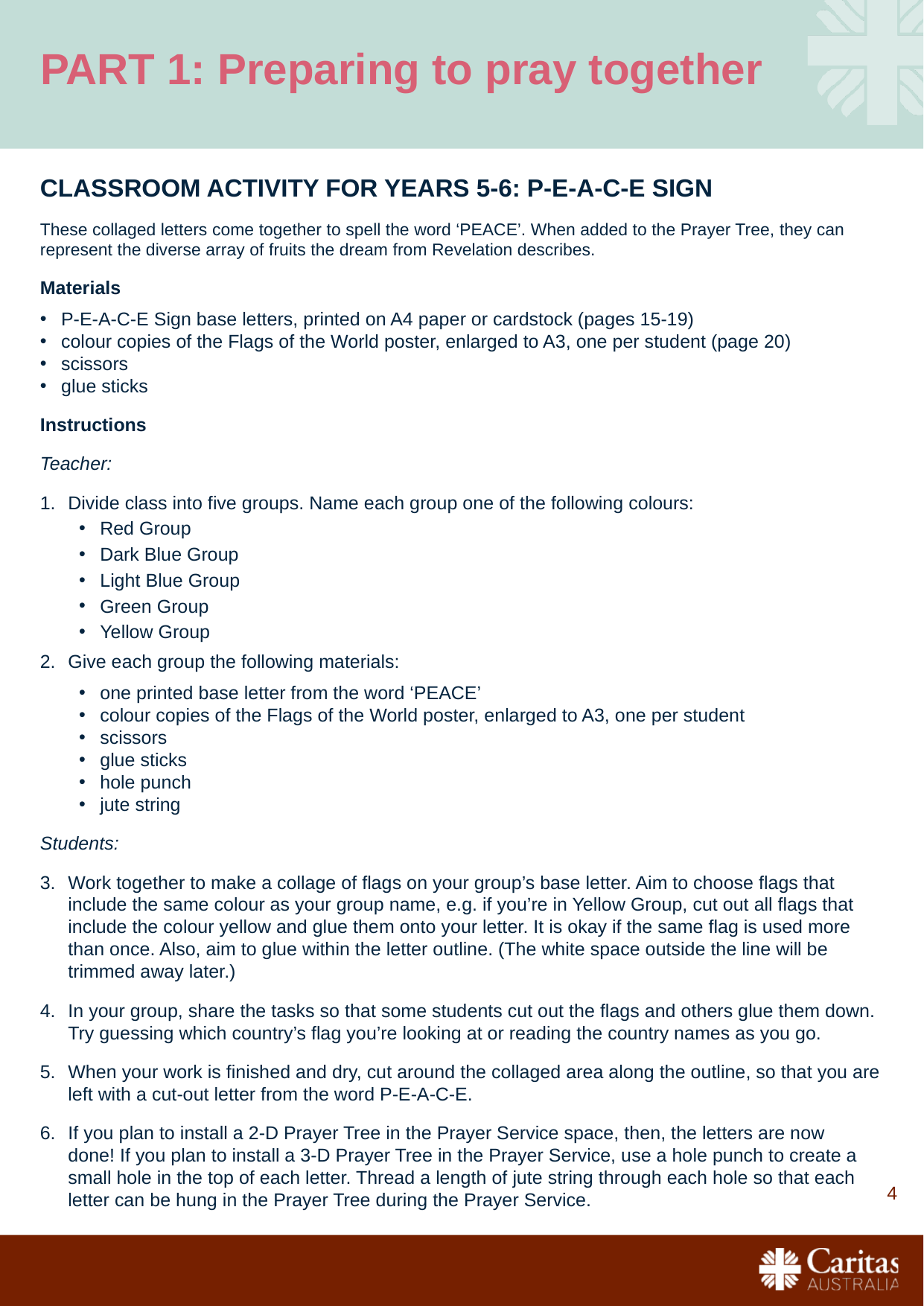

PART 1: Preparing to pray together
CLASSROOM ACTIVITY FOR YEARS 5-6: P-E-A-C-E SIGN
These collaged letters come together to spell the word ‘PEACE’. When added to the Prayer Tree, they can represent the diverse array of fruits the dream from Revelation describes.
Materials
P-E-A-C-E Sign base letters, printed on A4 paper or cardstock (pages 15-19)
colour copies of the Flags of the World poster, enlarged to A3, one per student (page 20)
scissors
glue sticks
Instructions
Teacher:
Divide class into five groups. Name each group one of the following colours:
Red Group
Dark Blue Group
Light Blue Group
Green Group
Yellow Group
Give each group the following materials:
one printed base letter from the word ‘PEACE’
colour copies of the Flags of the World poster, enlarged to A3, one per student
scissors
glue sticks
hole punch
jute string
Students:
Work together to make a collage of flags on your group’s base letter. Aim to choose flags that include the same colour as your group name, e.g. if you’re in Yellow Group, cut out all flags that include the colour yellow and glue them onto your letter. It is okay if the same flag is used more than once. Also, aim to glue within the letter outline. (The white space outside the line will be trimmed away later.)
In your group, share the tasks so that some students cut out the flags and others glue them down. Try guessing which country’s flag you’re looking at or reading the country names as you go.
When your work is finished and dry, cut around the collaged area along the outline, so that you are left with a cut-out letter from the word P-E-A-C-E.
If you plan to install a 2-D Prayer Tree in the Prayer Service space, then, the letters are now done! If you plan to install a 3-D Prayer Tree in the Prayer Service, use a hole punch to create a small hole in the top of each letter. Thread a length of jute string through each hole so that each letter can be hung in the Prayer Tree during the Prayer Service.

4